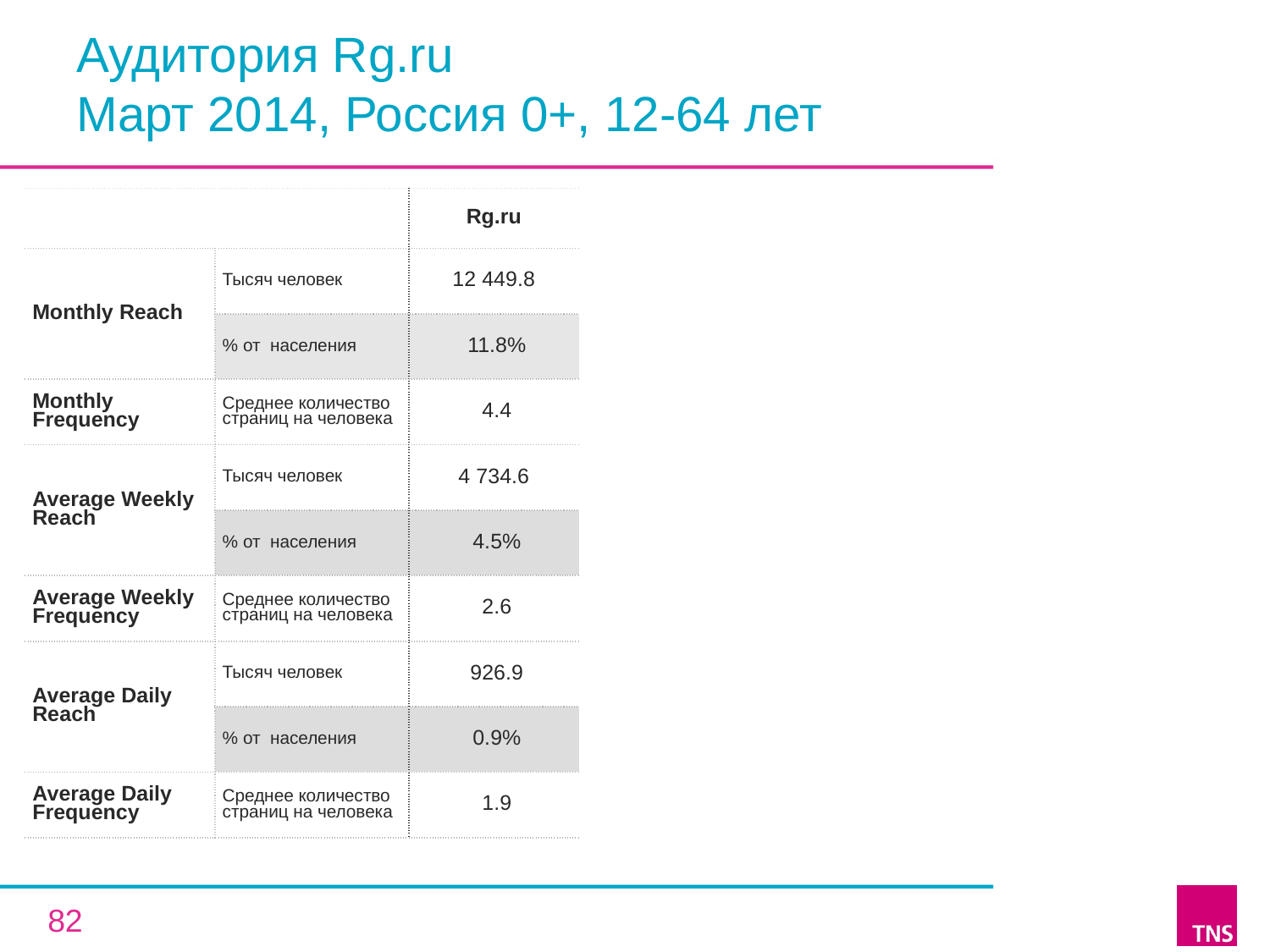

# Аудитория Rg.ru Март 2014, Россия 0+, 12-64 лет
|  |  | Rg.ru |
| --- | --- | --- |
| Monthly Reach | Тысяч человек | 12 449.8 |
|  | % от населения | 11.8% |
| Monthly Frequency | Среднее количество страниц на человека | 4.4 |
| Average Weekly Reach | Тысяч человек | 4 734.6 |
|  | % от населения | 4.5% |
| Average Weekly Frequency | Среднее количество страниц на человека | 2.6 |
| Average Daily Reach | Тысяч человек | 926.9 |
|  | % от населения | 0.9% |
| Average Daily Frequency | Среднее количество страниц на человека | 1.9 |

82